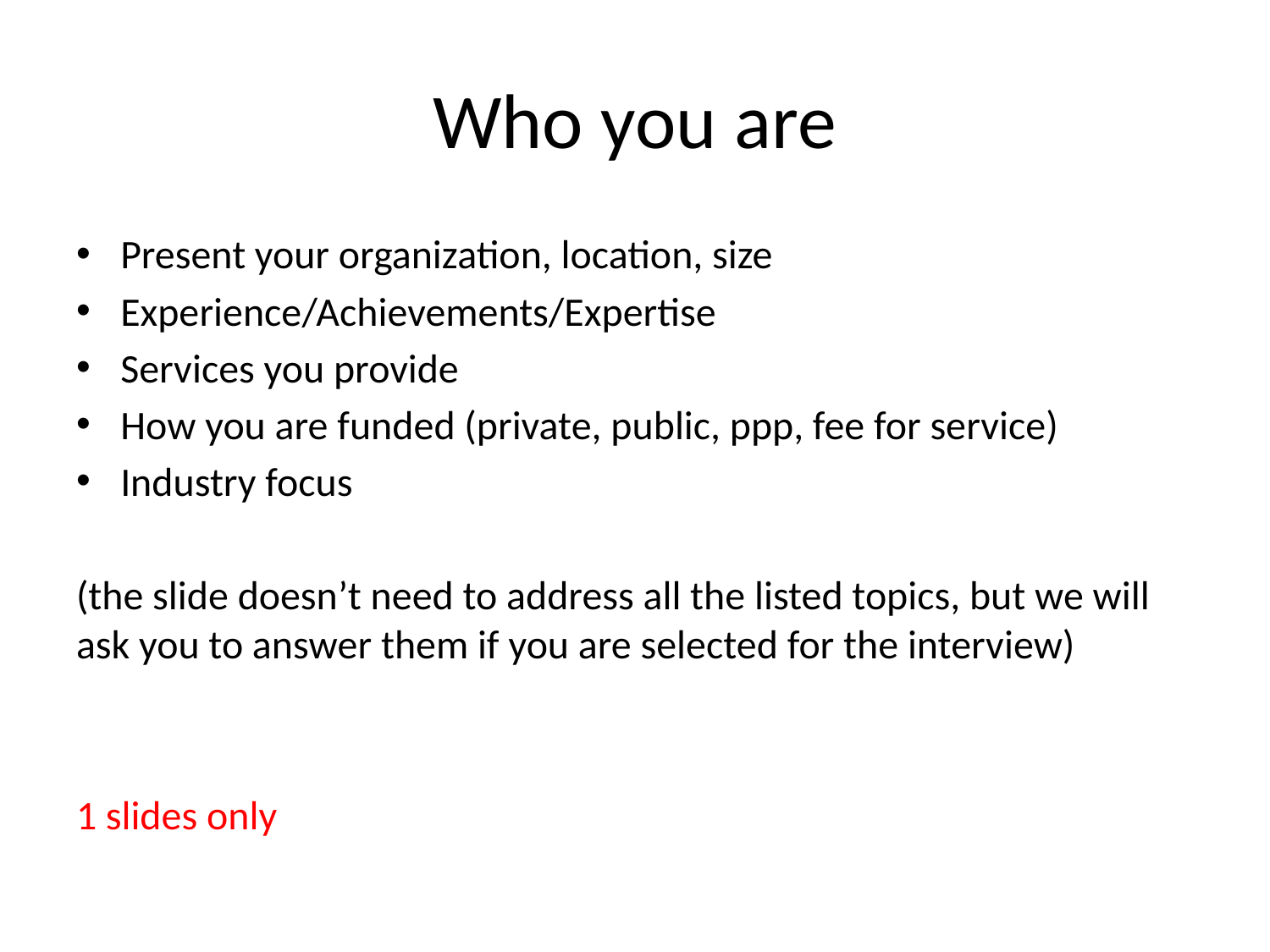

# Who you are
Present your organization, location, size
Experience/Achievements/Expertise
Services you provide
How you are funded (private, public, ppp, fee for service)
Industry focus

(the slide doesn’t need to address all the listed topics, but we will ask you to answer them if you are selected for the interview)

1 slides only